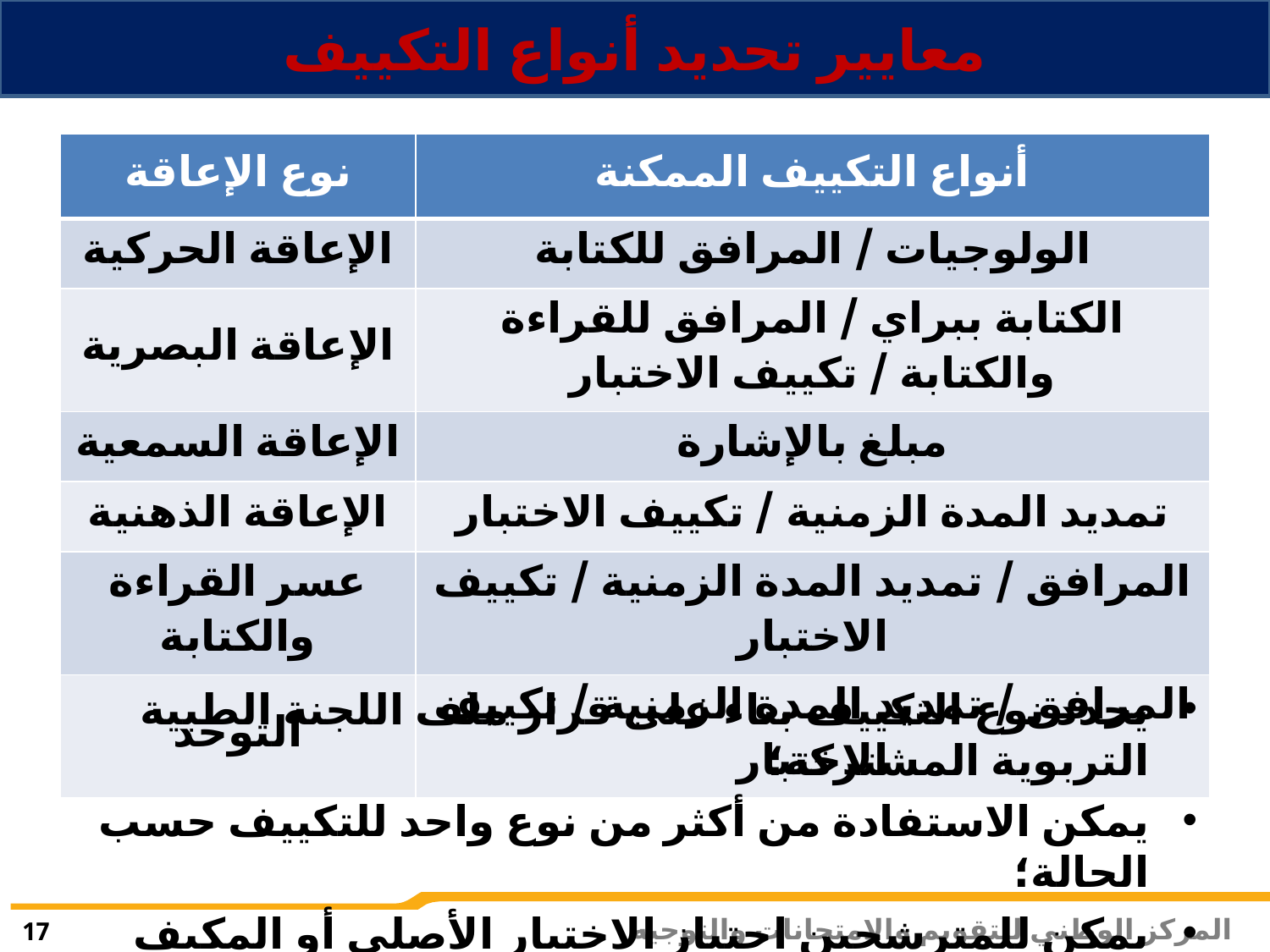

معايير تحديد أنواع التكييف
| نوع الإعاقة | أنواع التكييف الممكنة |
| --- | --- |
| الإعاقة الحركية | الولوجيات / المرافق للكتابة |
| الإعاقة البصرية | الكتابة ببراي / المرافق للقراءة والكتابة / تكييف الاختبار |
| الإعاقة السمعية | مبلغ بالإشارة |
| الإعاقة الذهنية | تمديد المدة الزمنية / تكييف الاختبار |
| عسر القراءة والكتابة | المرافق / تمديد المدة الزمنية / تكييف الاختبار |
| التوحد | المرافق / تمديد المدة الزمنية / تكييف الاختبار |
يحدد نوع التكييف بناء على قرار ملف اللجنة الطبية التربوية المشتركة؛
يمكن الاستفادة من أكثر من نوع واحد للتكييف حسب الحالة؛
يمكن للمترشحين اجتياز الاختبار الأصلي أو المكيف حسب اختيارهم.